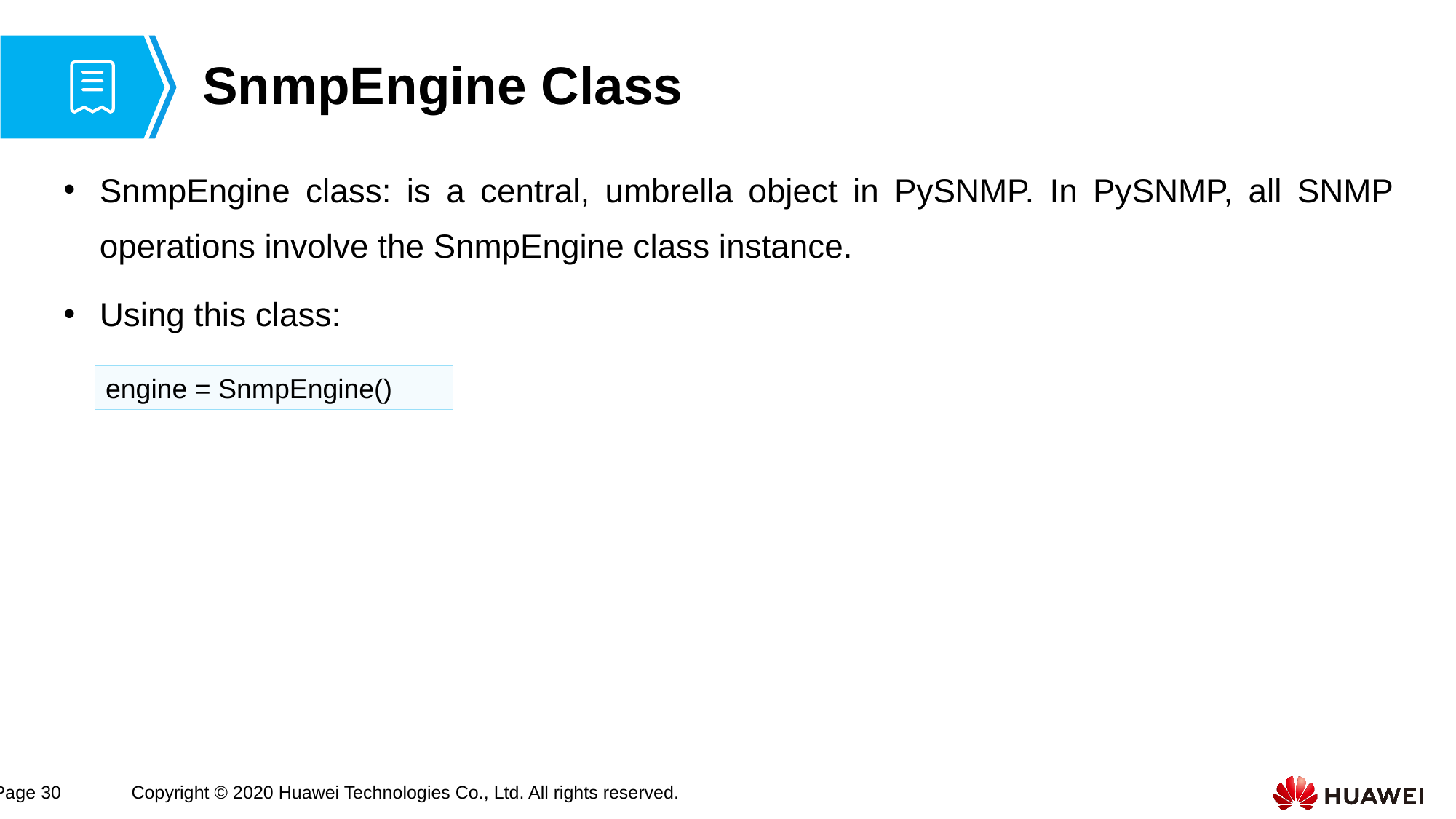

# SnmpEngine Class
SnmpEngine class: is a central, umbrella object in PySNMP. In PySNMP, all SNMP operations involve the SnmpEngine class instance.
Using this class:

engine = SnmpEngine()